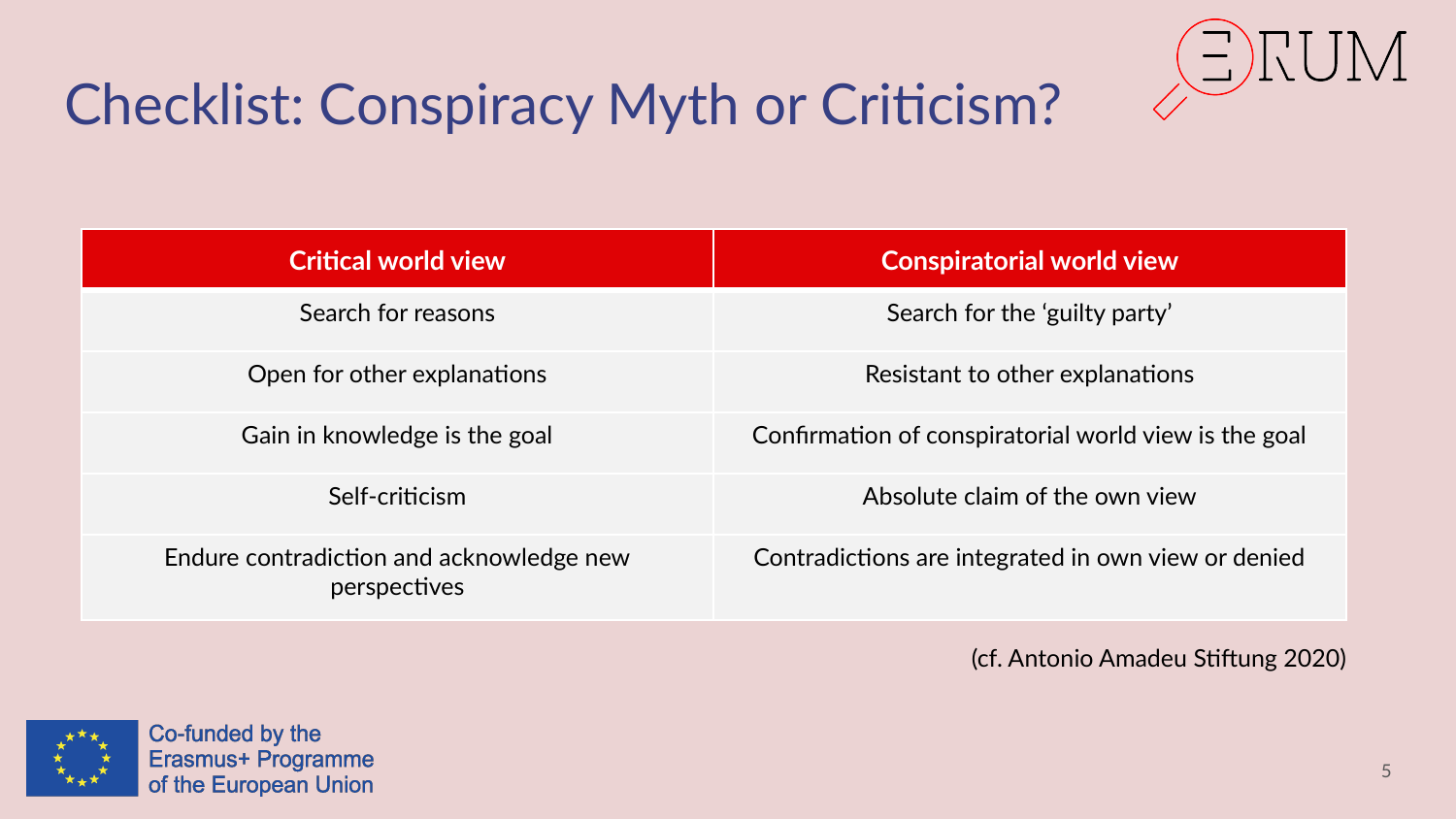

# Checklist: Conspiracy Myth or Criticism?
| Critical world view | Conspiratorial world view |
| --- | --- |
| Search for reasons | Search for the ‘guilty party’ |
| Open for other explanations | Resistant to other explanations |
| Gain in knowledge is the goal | Confirmation of conspiratorial world view is the goal |
| Self-criticism | Absolute claim of the own view |
| Endure contradiction and acknowledge new perspectives | Contradictions are integrated in own view or denied |
(cf. Antonio Amadeu Stiftung 2020)
5